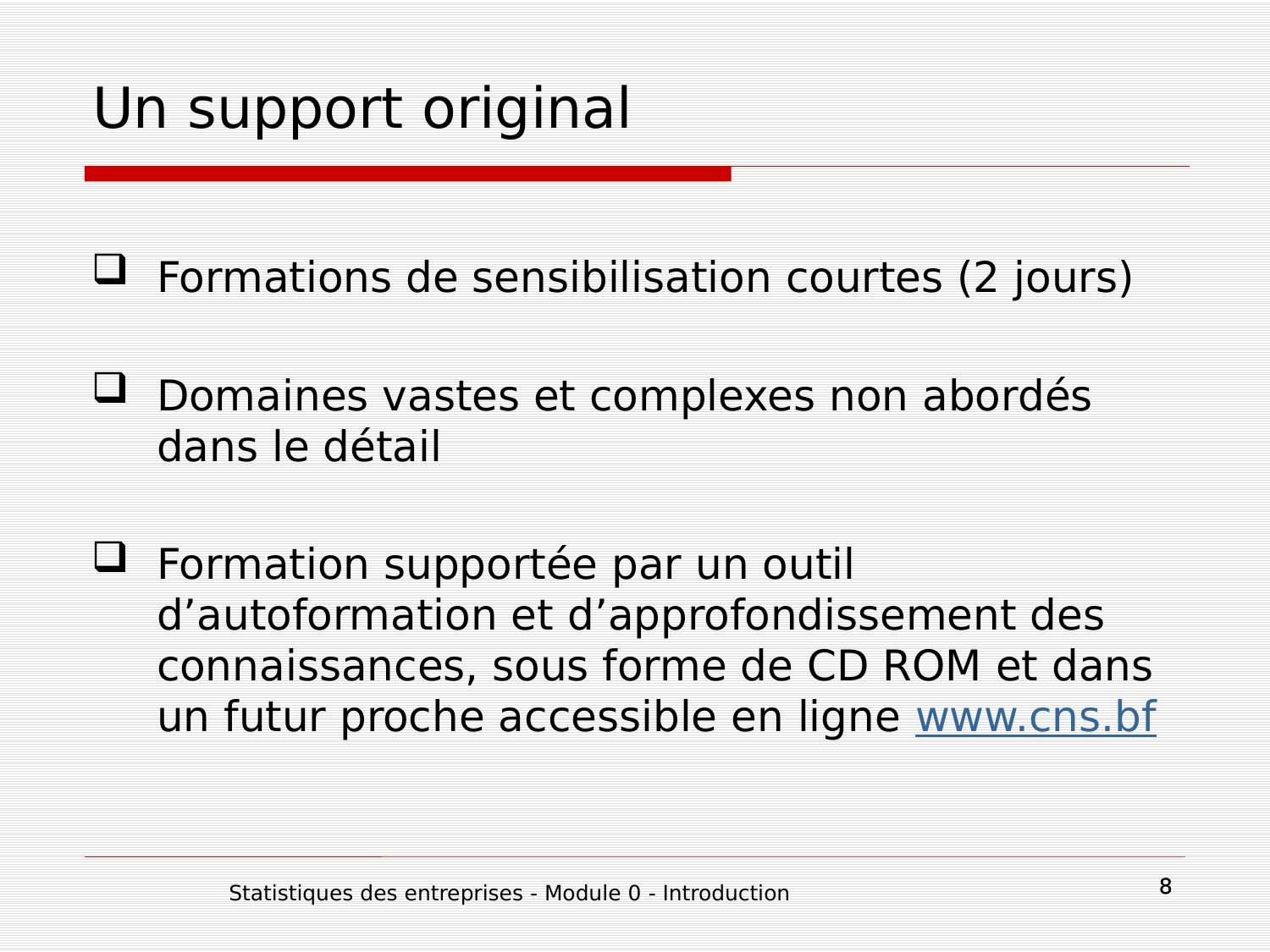

# Un support original
Formations de sensibilisation courtes (2 jours)

Domaines vastes et complexes non abordés dans le détail

Formation supportée par un outil d’autoformation et d’approfondissement des connaissances, sous forme de CD ROM et dans un futur proche accessible en ligne www.cns.bf
8
8
Statistiques des entreprises - Module 0 - Introduction